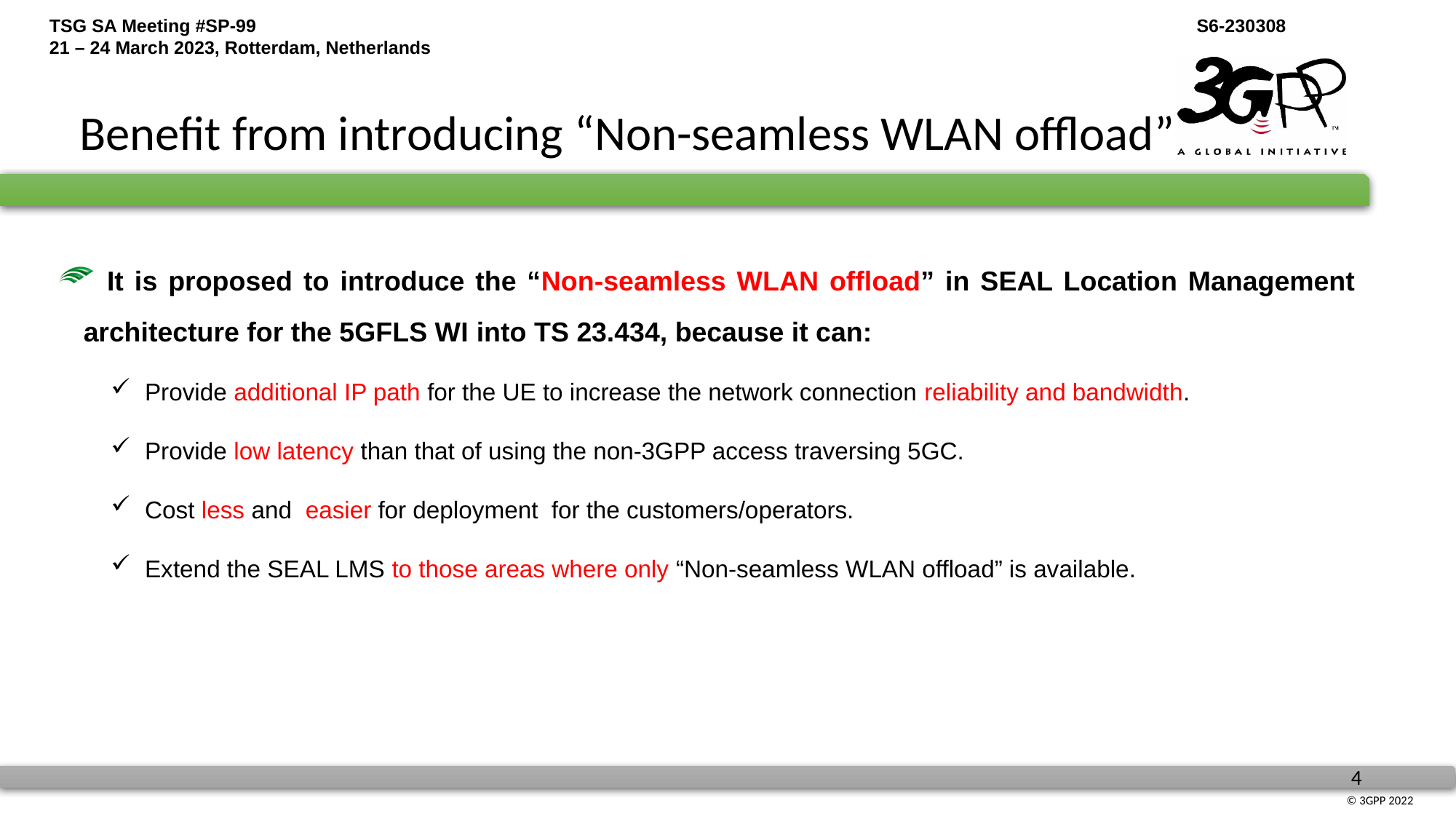

# Benefit from introducing “Non-seamless WLAN offload”
 It is proposed to introduce the “Non-seamless WLAN offload” in SEAL Location Management  architecture for the 5GFLS WI into TS 23.434, because it can:
Provide additional IP path for the UE to increase the network connection reliability and bandwidth.
Provide low latency than that of using the non-3GPP access traversing 5GC.
Cost less and  easier for deployment  for the customers/operators.
Extend the SEAL LMS to those areas where only “Non-seamless WLAN offload” is available.